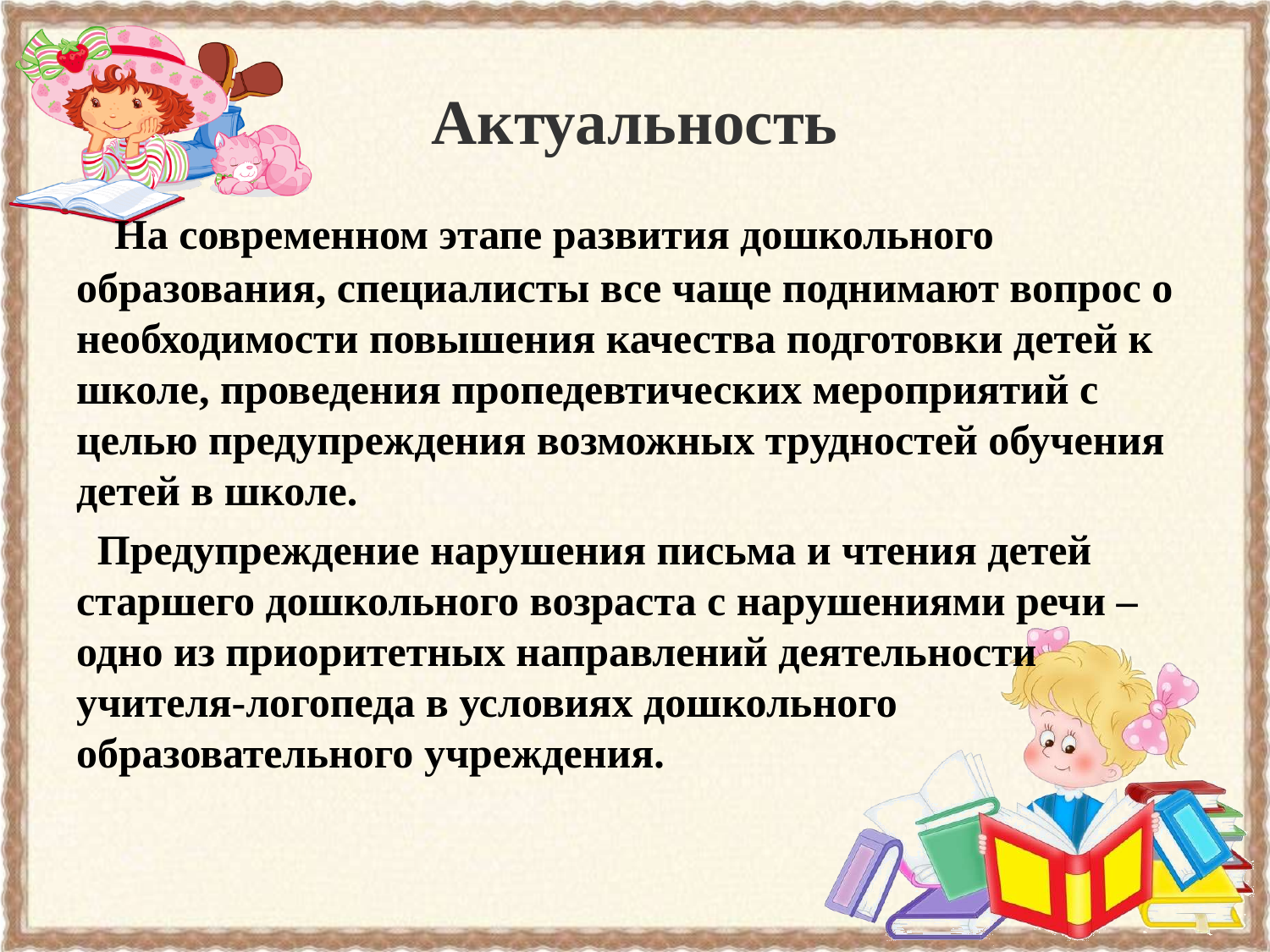

# Актуальность
   На современном этапе развития дошкольного образования, специалисты все чаще поднимают вопрос о необходимости повышения качества подготовки детей к школе, проведения пропедевтических мероприятий с целью предупреждения возможных трудностей обучения детей в школе.
  Предупреждение нарушения письма и чтения детей старшего дошкольного возраста с нарушениями речи – одно из приоритетных направлений деятельности учителя-логопеда в условиях дошкольного образовательного учреждения.